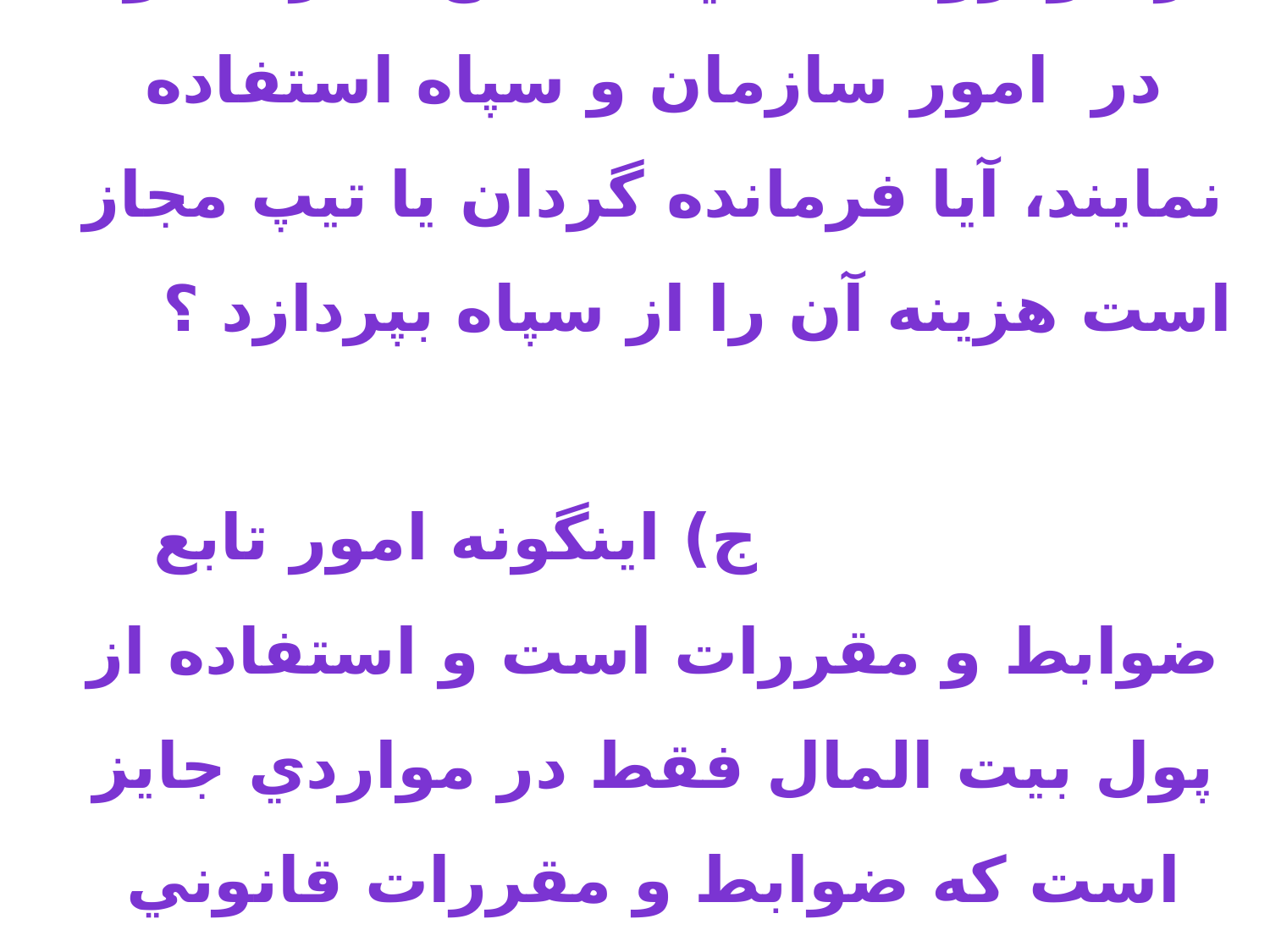

# س)  اگر كاركنان سپاه بنا به ضرورت، از خودرو شخصي يا تلفن همراه خود در  امور سازمان و سپاه استفاده نمايند، آيا فرمانده گردان يا تيپ مجاز است هزينه آن را از سپاه بپردازد ؟                                                                            ج) اينگونه امور تابع ضوابط و مقررات است و استفاده از پول بيت المال فقط در مواردي جايز است كه ضوابط و مقررات قانوني براي آن اجازه داده است و در غير آن موارد جايز نيست